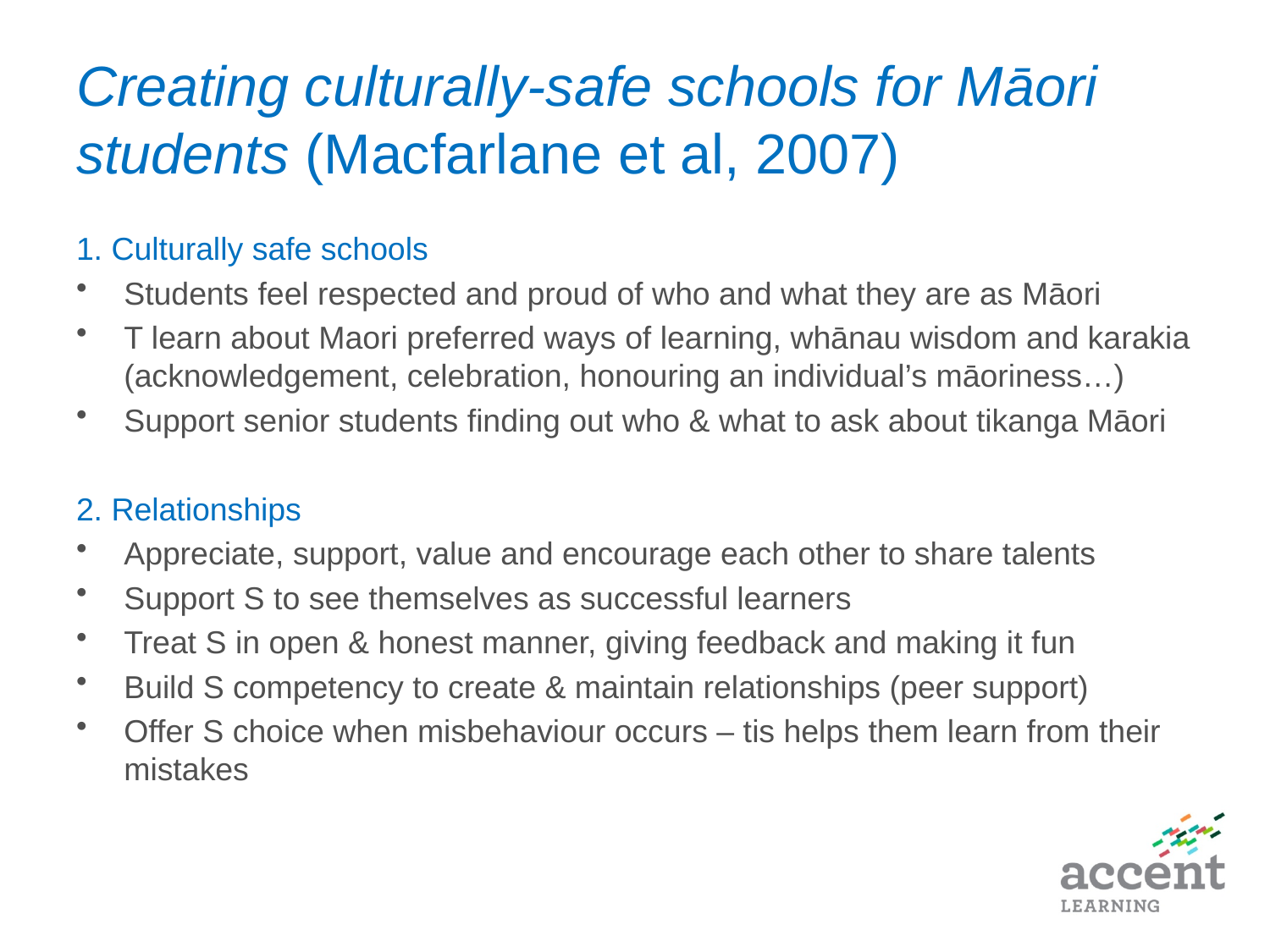

# Creating culturally-safe schools for Māori students (Macfarlane et al, 2007)
1. Culturally safe schools
Students feel respected and proud of who and what they are as Māori
T learn about Maori preferred ways of learning, whānau wisdom and karakia (acknowledgement, celebration, honouring an individual’s māoriness…)
Support senior students finding out who & what to ask about tikanga Māori

2. Relationships
Appreciate, support, value and encourage each other to share talents
Support S to see themselves as successful learners
Treat S in open & honest manner, giving feedback and making it fun
Build S competency to create & maintain relationships (peer support)
Offer S choice when misbehaviour occurs – tis helps them learn from their mistakes